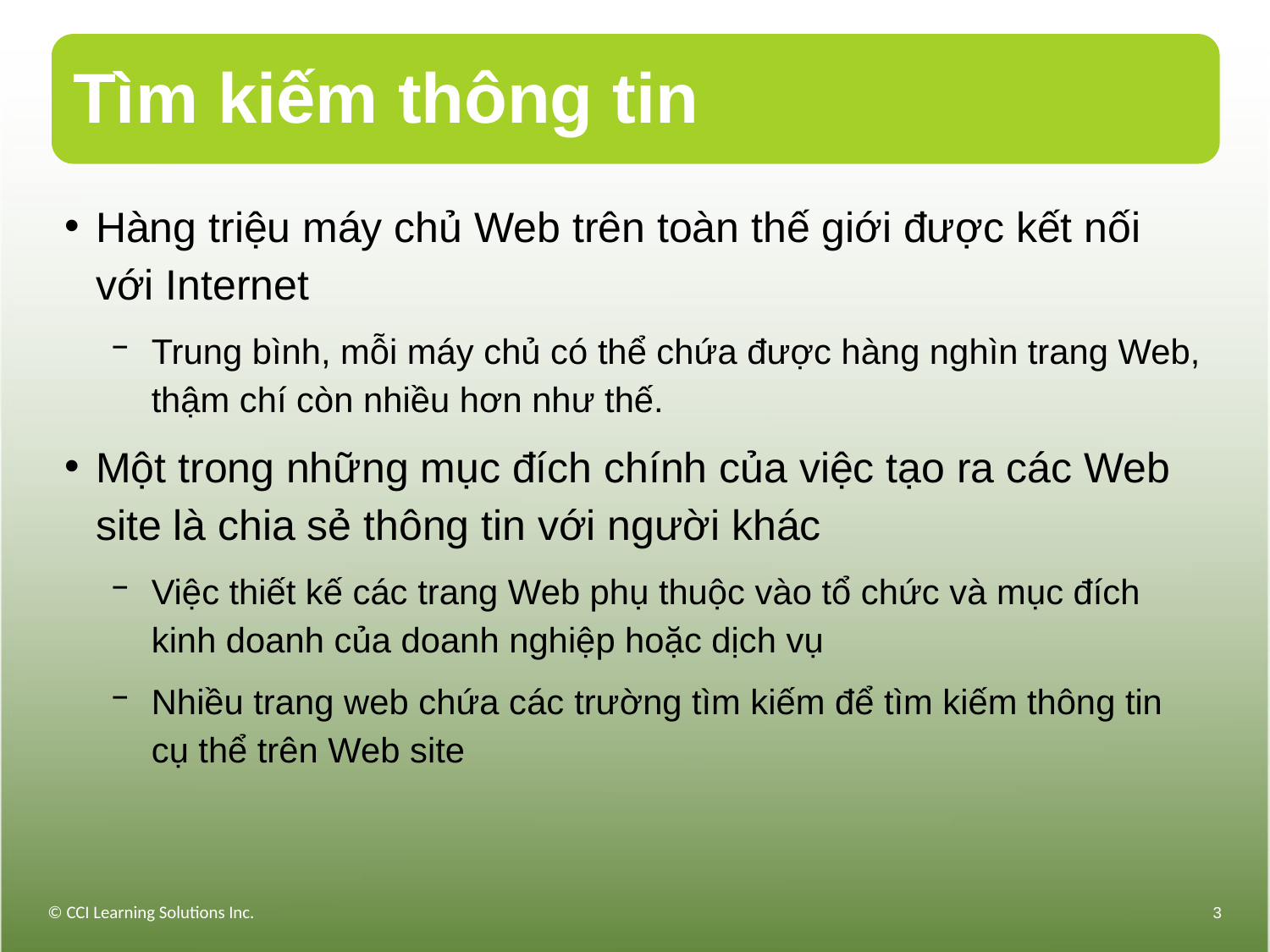

# Tìm kiếm thông tin
Hàng triệu máy chủ Web trên toàn thế giới được kết nối với Internet
Trung bình, mỗi máy chủ có thể chứa được hàng nghìn trang Web, thậm chí còn nhiều hơn như thế.
Một trong những mục đích chính của việc tạo ra các Web site là chia sẻ thông tin với người khác
Việc thiết kế các trang Web phụ thuộc vào tổ chức và mục đích kinh doanh của doanh nghiệp hoặc dịch vụ
Nhiều trang web chứa các trường tìm kiếm để tìm kiếm thông tin cụ thể trên Web site
© CCI Learning Solutions Inc.
3